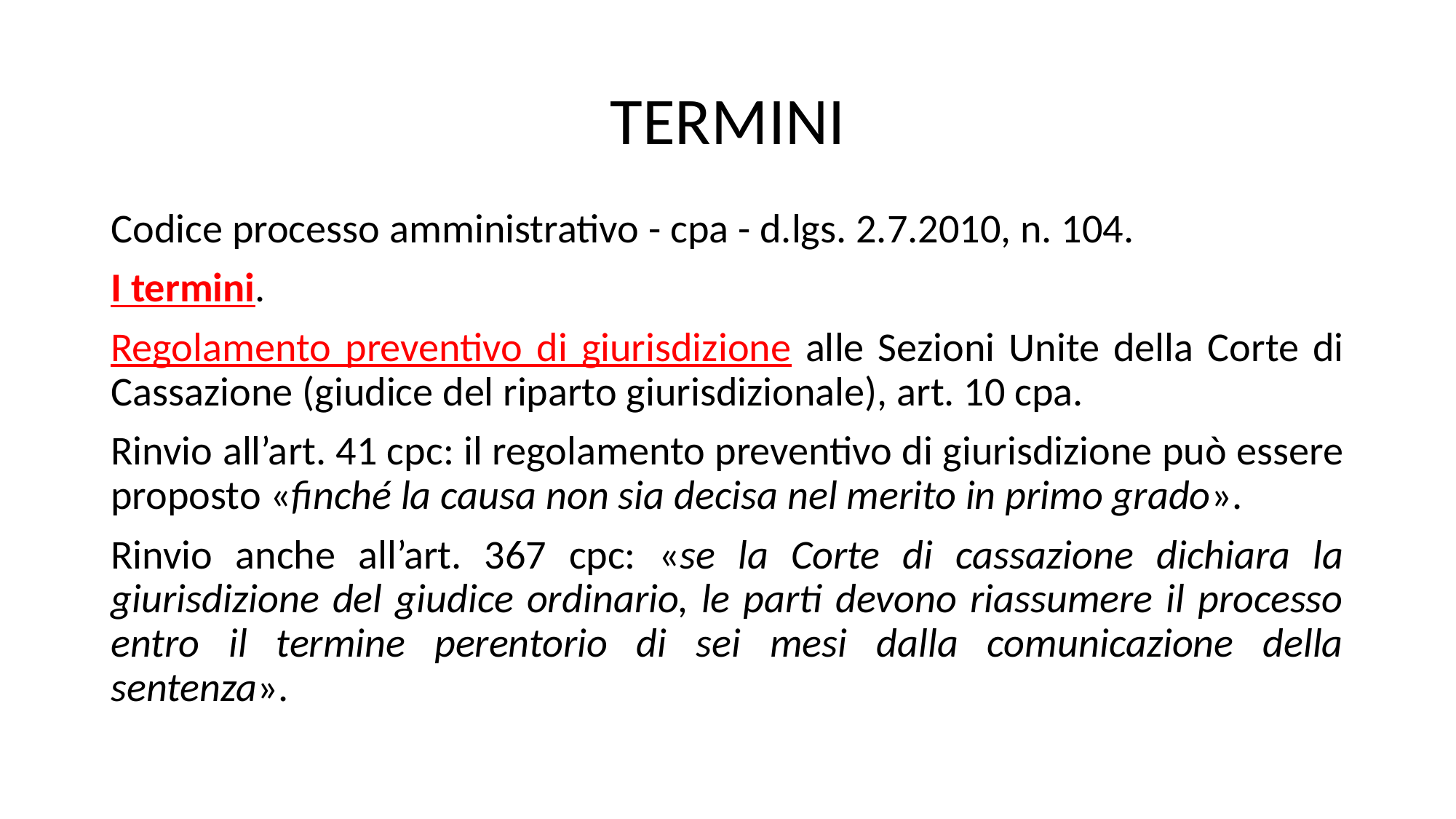

# TERMINI
Codice processo amministrativo - cpa - d.lgs. 2.7.2010, n. 104.
I termini.
Regolamento preventivo di giurisdizione alle Sezioni Unite della Corte di Cassazione (giudice del riparto giurisdizionale), art. 10 cpa.
Rinvio all’art. 41 cpc: il regolamento preventivo di giurisdizione può essere proposto «finché la causa non sia decisa nel merito in primo grado».
Rinvio anche all’art. 367 cpc: «se la Corte di cassazione dichiara la giurisdizione del giudice ordinario, le parti devono riassumere il processo entro il termine perentorio di sei mesi dalla comunicazione della sentenza».